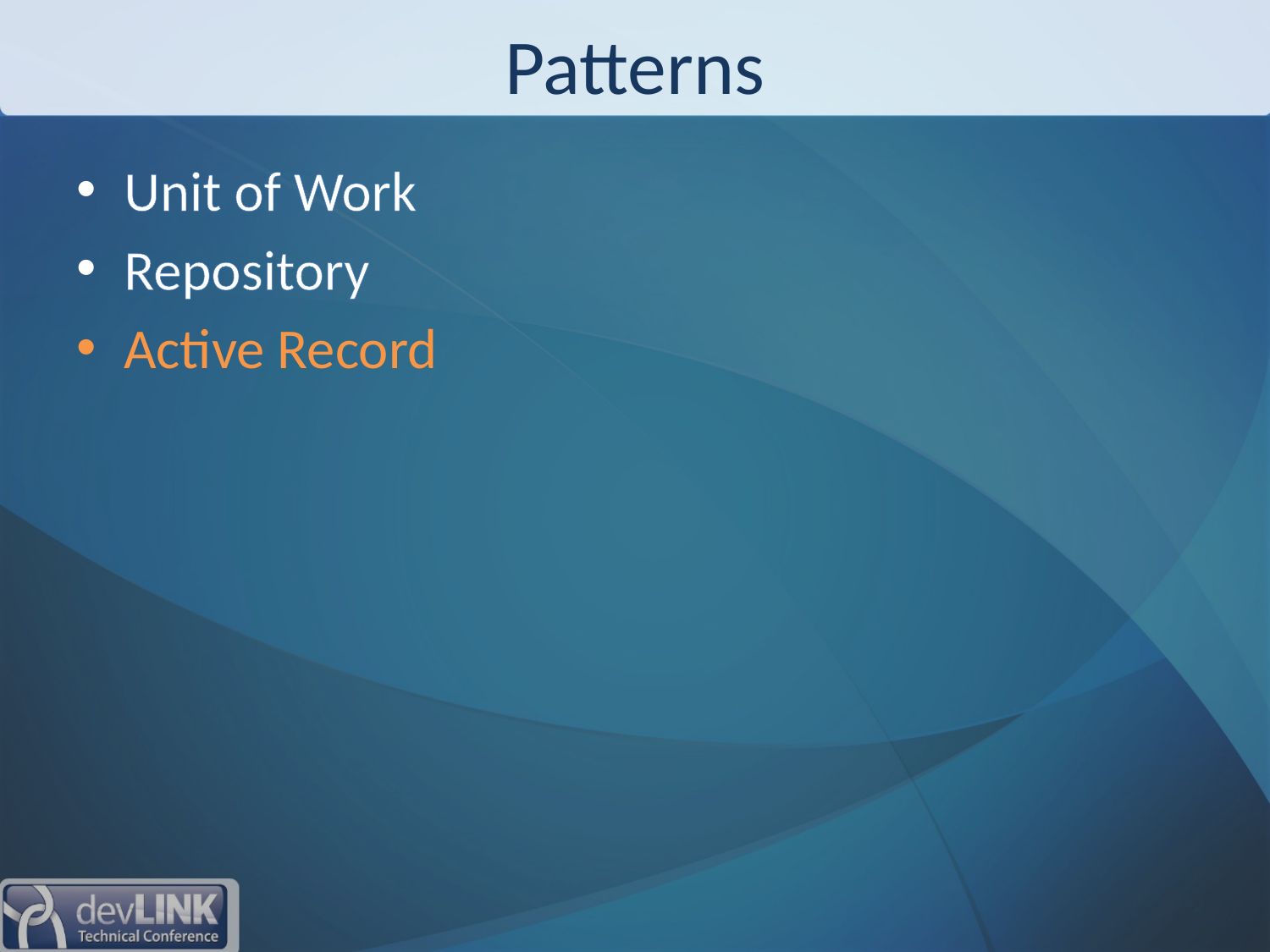

# Patterns
Unit of Work
Repository
Active Record